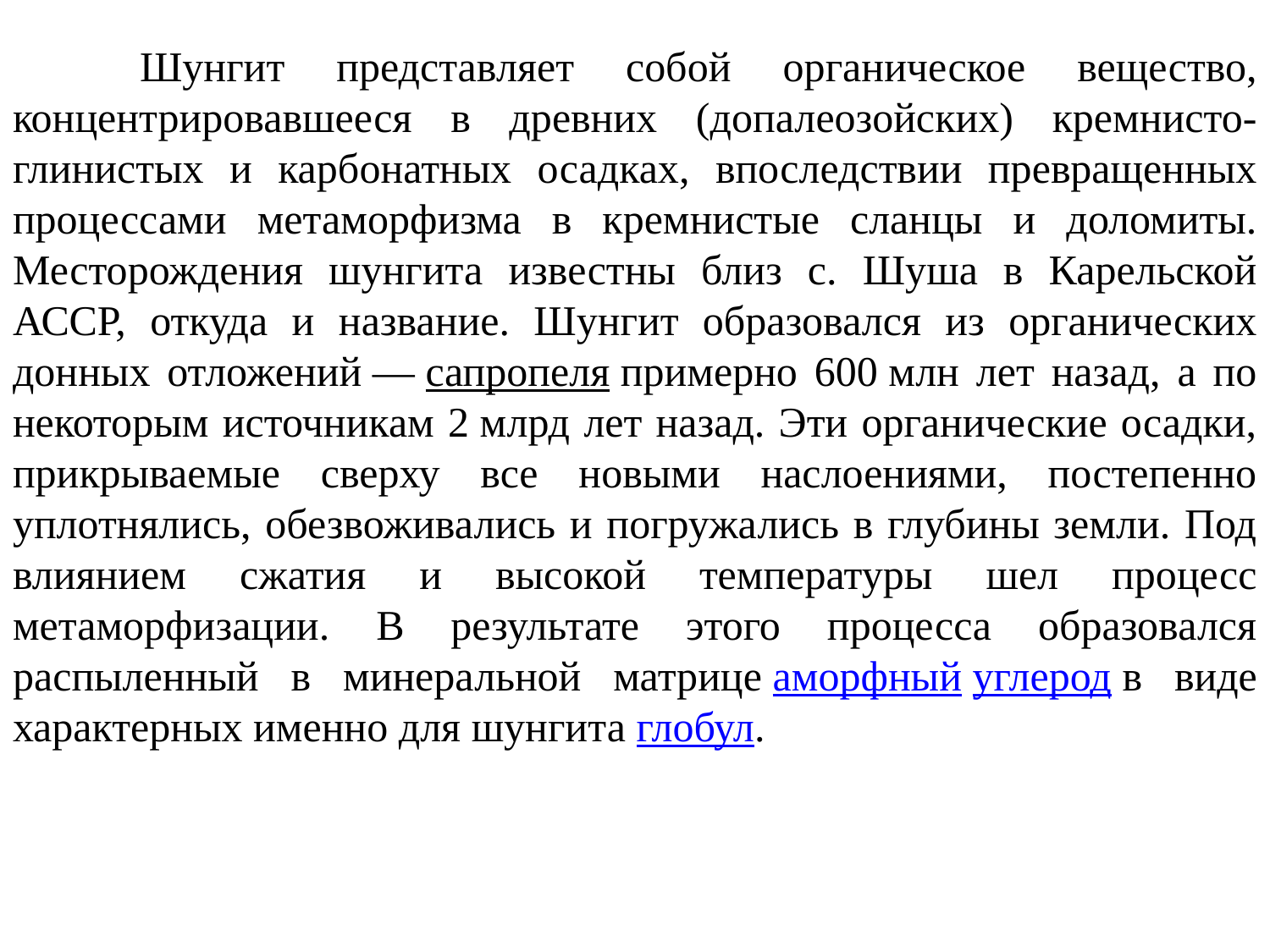

Шунгит представляет собой органическое вещество, концентрировавшееся в древних (допалеозойских) кремнисто-глинистых и карбонатных осадках, впоследствии превращенных процессами метаморфизма в кремнистые сланцы и доломиты. Месторождения шунгита известны близ с. Шуша в Карельской АССР, откуда и название. Шунгит образовался из органических донных отложений — сапропеля примерно 600 млн лет назад, а по некоторым источникам 2 млрд лет назад. Эти органические осадки, прикрываемые сверху все новыми наслоениями, постепенно уплотнялись, обезвоживались и погружались в глубины земли. Под влиянием сжатия и высокой температуры шел процесс метаморфизации. В результате этого процесса образовался распыленный в минеральной матрице аморфный углерод в виде характерных именно для шунгита глобул.